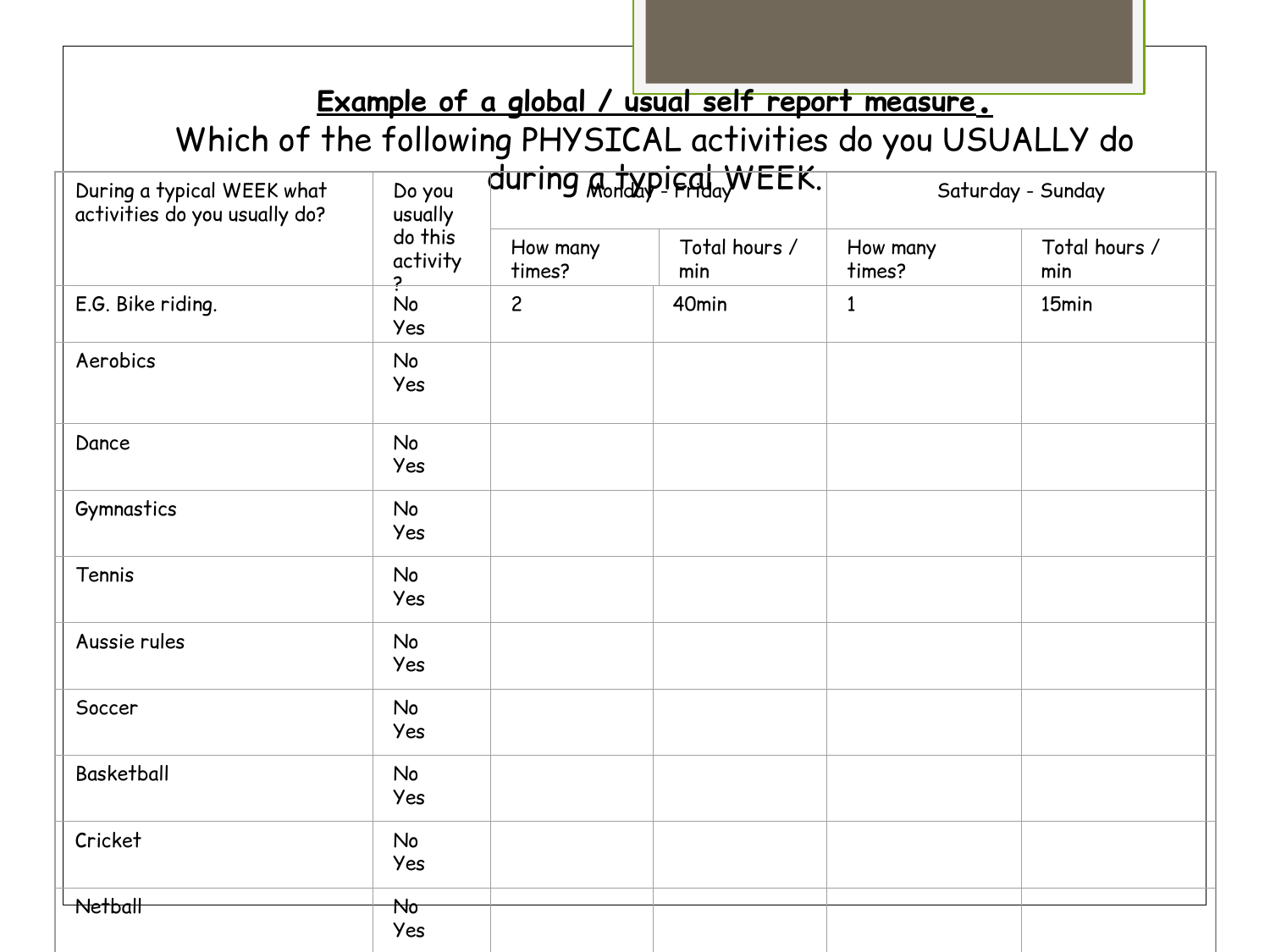

Example of a global / usual self report measure.
Which of the following PHYSICAL activities do you USUALLY do during a typical WEEK.

During a typical WEEK what activities do you usually do?

Do you usually do this activity?

Monday - Friday

Saturday - Sunday

How many times?

Total hours / min

How many times?

Total hours / min

E.G. Bike riding.

No      Yes

2

40min

1

15min

Aerobics

No      Yes

Dance

No      Yes

Gymnastics

No      Yes

Tennis

No      Yes

Aussie rules

No      Yes

Soccer

No      Yes

Basketball

No      Yes

Cricket

No      Yes

Netball

No      Yes